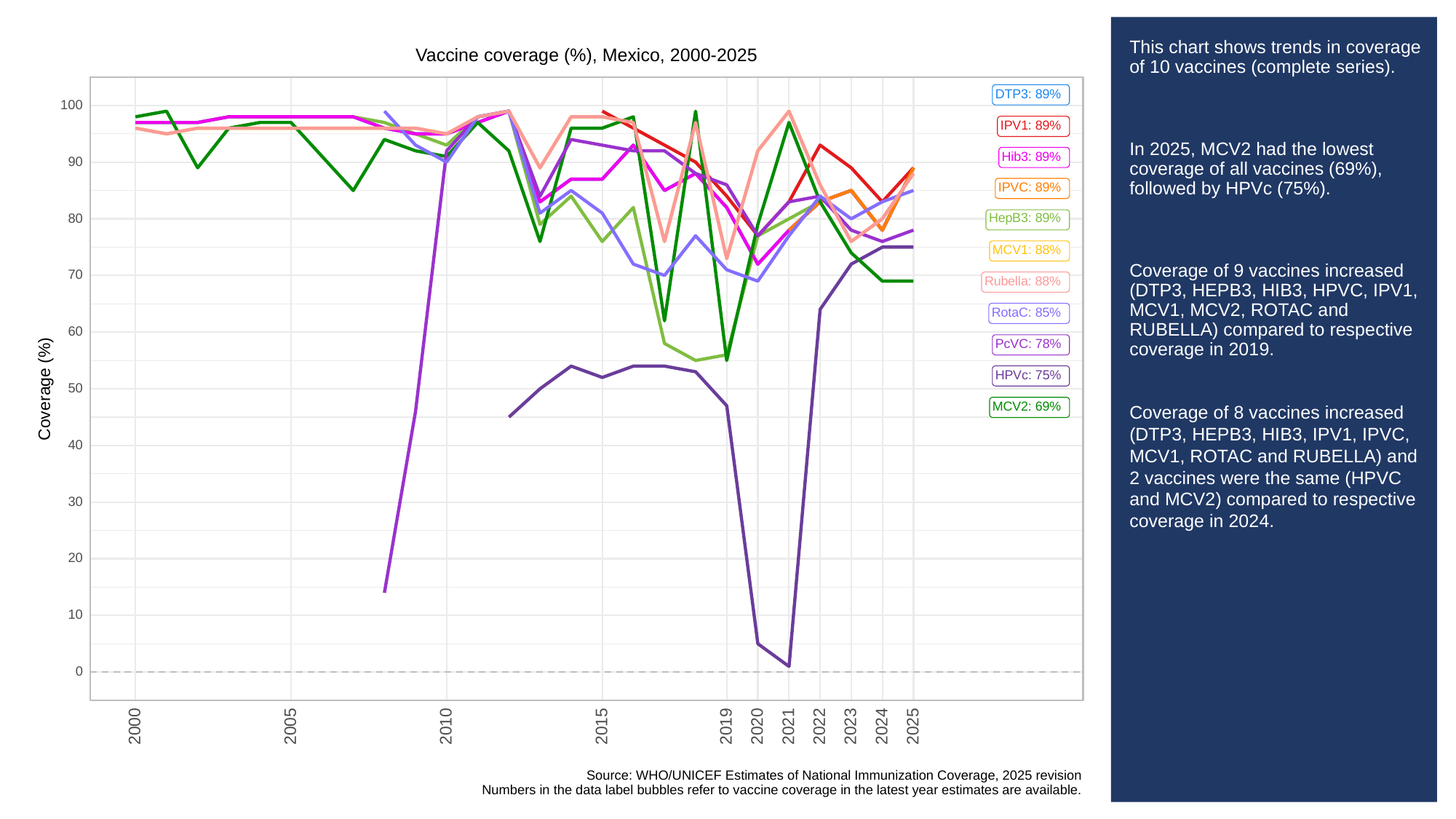

# This chart shows trends in coverage of 10 vaccines (complete series).

In 2025, MCV2 had the lowest coverage of all vaccines (69%), followed by HPVc (75%).

Coverage of 9 vaccines increased (DTP3, HEPB3, HIB3, HPVC, IPV1, MCV1, MCV2, ROTAC and RUBELLA) compared to respective coverage in 2019.

Coverage of 8 vaccines increased (DTP3, HEPB3, HIB3, IPV1, IPVC, MCV1, ROTAC and RUBELLA) and 2 vaccines were the same (HPVC and MCV2) compared to respective coverage in 2024.

Vaccine coverage (%), Mexico, 2000-2025

DTP3: 89%

100

IPV1: 89%

Hib3: 89%
90

IPVC: 89%

HepB3: 89%
80

MCV1: 88%

70

Rubella: 88%

RotaC: 85%
60

PcVC: 78%

HPVc: 75%
Coverage (%)
50

MCV2: 69%

40

30

20

10

0

2023
2000
2005
2010
2015
2019
2020
2021
2022
2024
2025
Source: WHO/UNICEF Estimates of National Immunization Coverage, 2025 revision
Numbers in the data label bubbles refer to vaccine coverage in the latest year estimates are available.